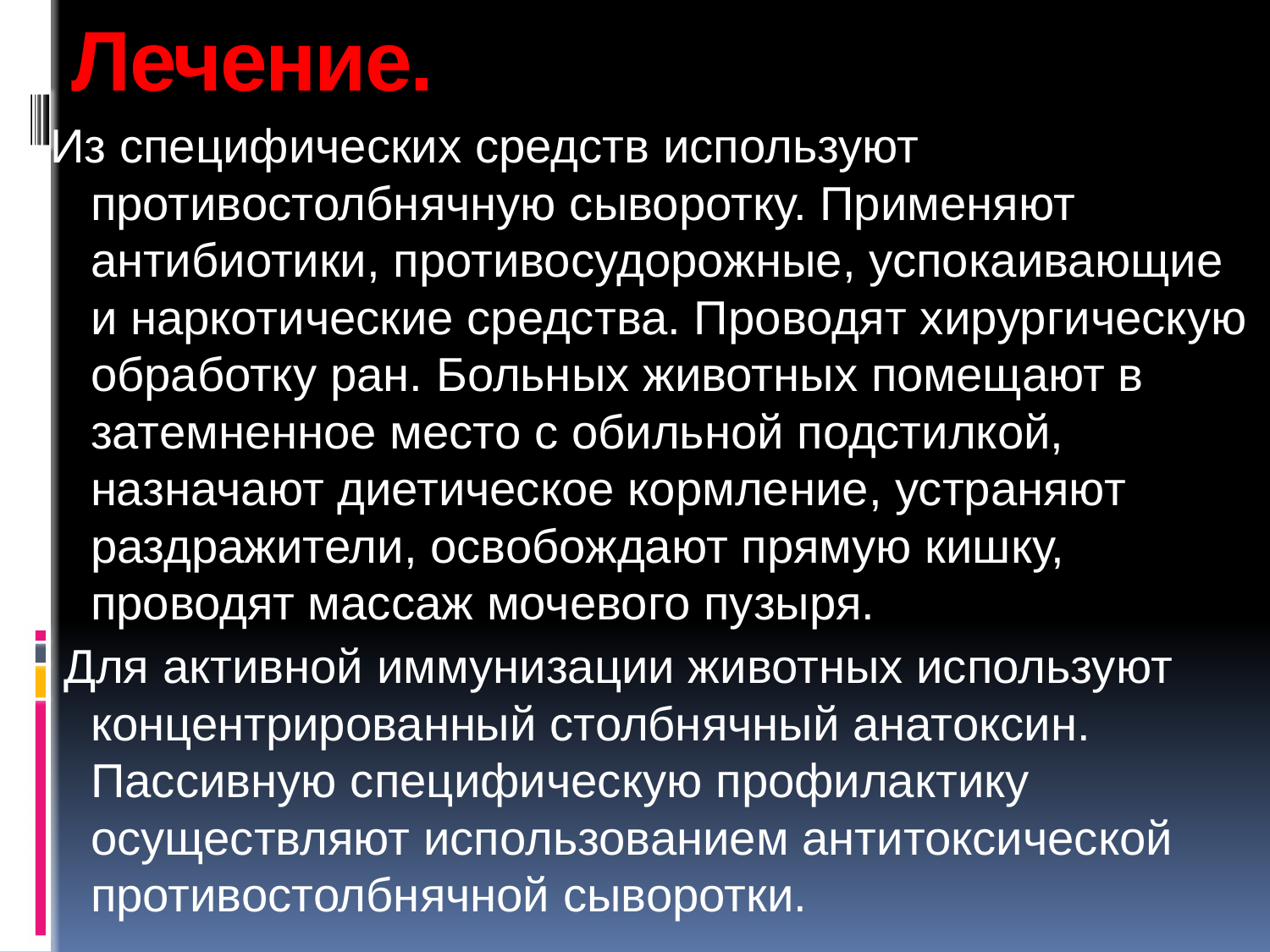

# Лечение.
Из специфических средств используют противостолбнячную сыворотку. Применяют антибиотики, противосудорожные, успокаивающие и наркотические средства. Проводят хирургическую обработку ран. Больных животных помещают в затемненное место с обильной подстилкой, назначают диетическое кормление, устраняют раздражители, освобождают прямую кишку, проводят массаж мочевого пузыря.
 Для активной иммунизации животных используют концентрированный столбнячный анатоксин. Пассивную специфическую профилактику осуществляют использованием антитоксической противостолбнячной сыворотки.